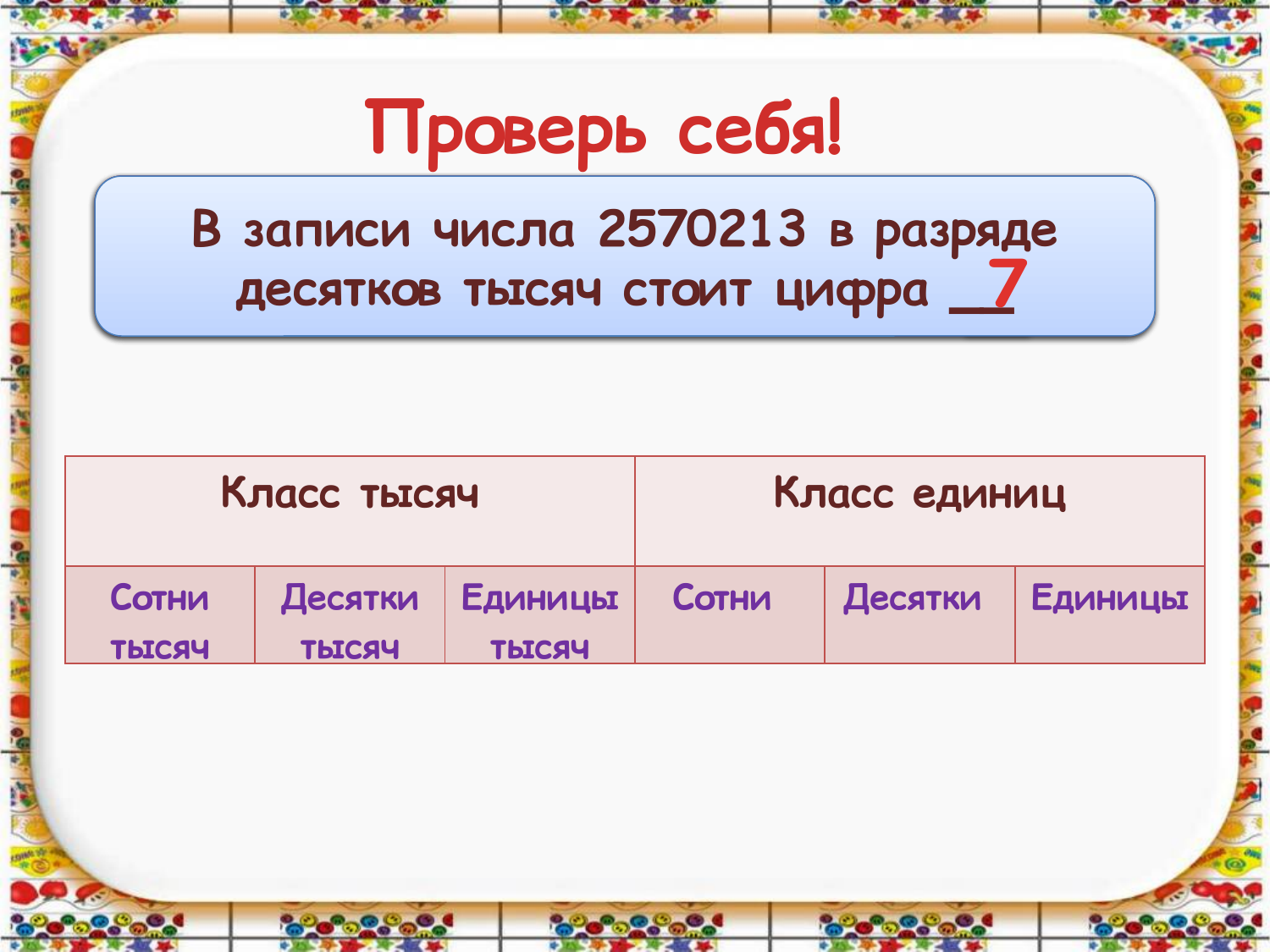

Проверь себя!
В записи числа 840621 в разряде десятков тысяч стоит цифра __
В записи числа 905728 в разряде десятков тысяч стоит цифра __
В записи числа 2570213 в разряде десятков тысяч стоит цифра __
4
7
0
| Класс тысяч |  |  | Класс единиц |  |  |
| --- | --- | --- | --- | --- | --- |
| Сотни тысяч | Десятки тысяч | Единицы тысяч | Сотни | Десятки | Единицы |